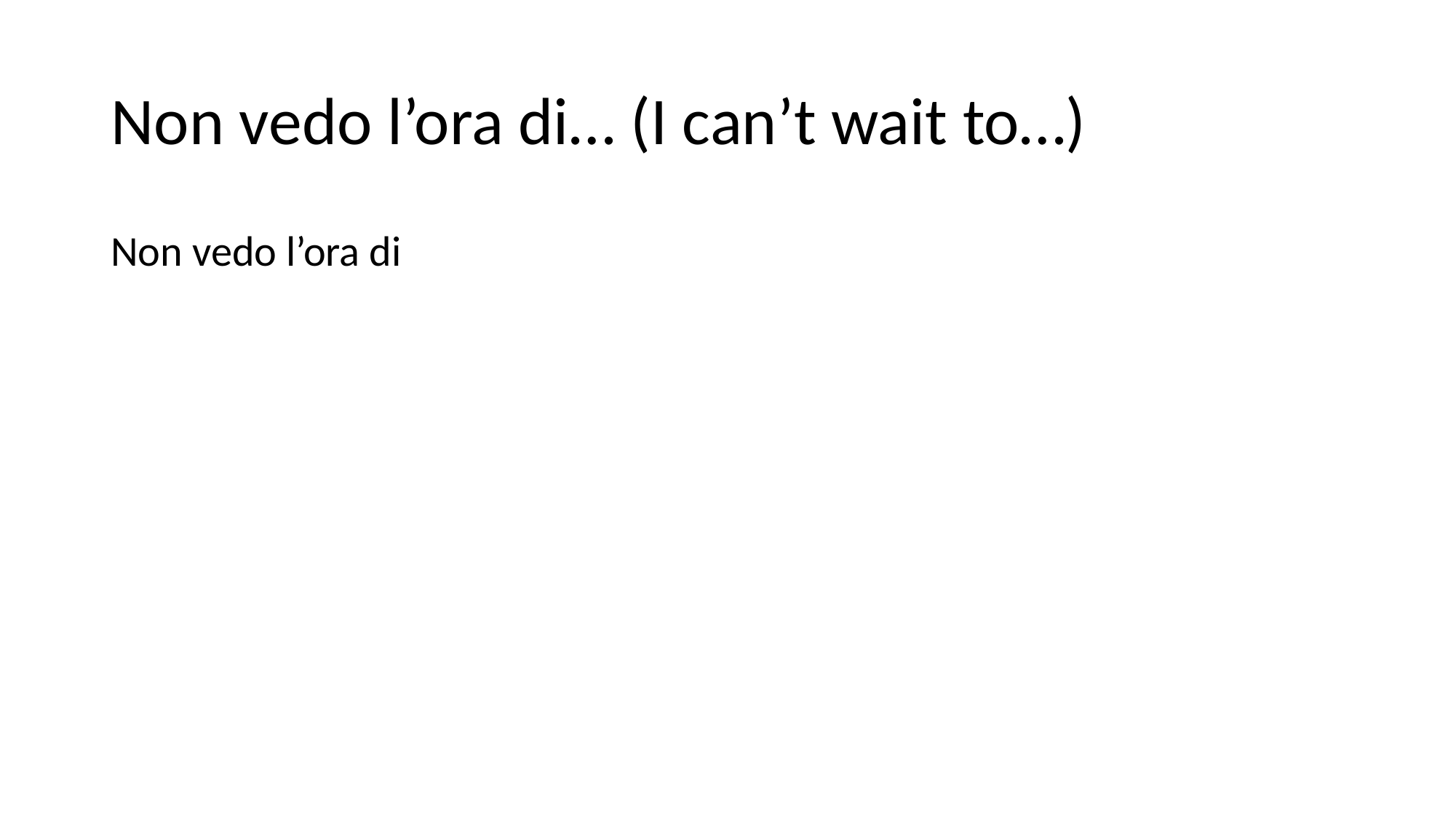

# Non vedo l’ora di… (I can’t wait to…)
Non vedo l’ora di